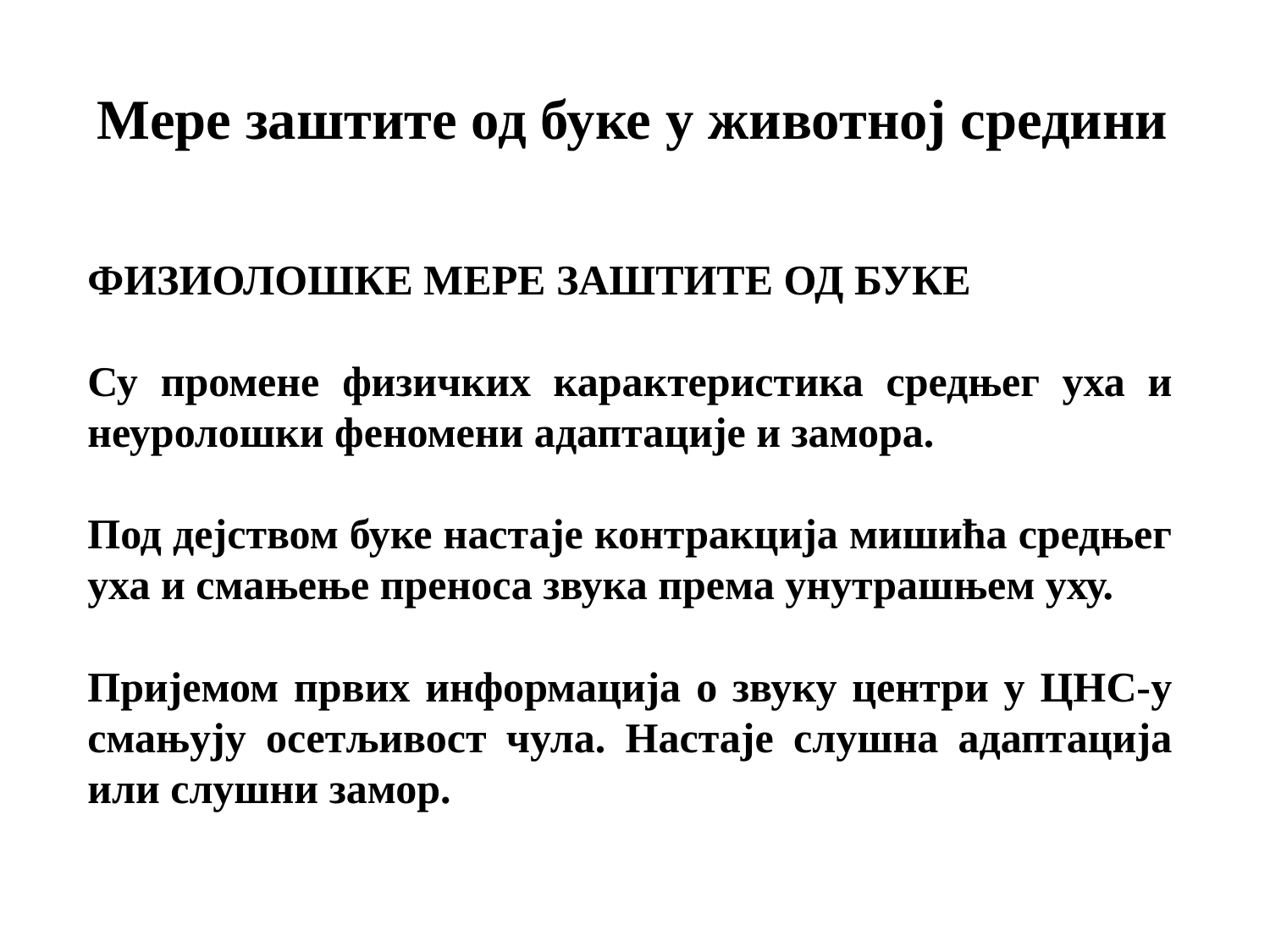

Мере заштите од буке у животној средини
ФИЗИОЛОШКЕ МЕРЕ ЗАШТИТЕ ОД БУКЕ

Су промене физичких карактеристика средњег уха и неуролошки феномени адаптације и замора.

Под дејством буке настаје контракција мишића средњег уха и смањење преноса звука према унутрашњем уху.

Пријемом првих информација о звуку центри у ЦНС-у смањују осетљивост чула. Настаје слушна адаптација или слушни замор.